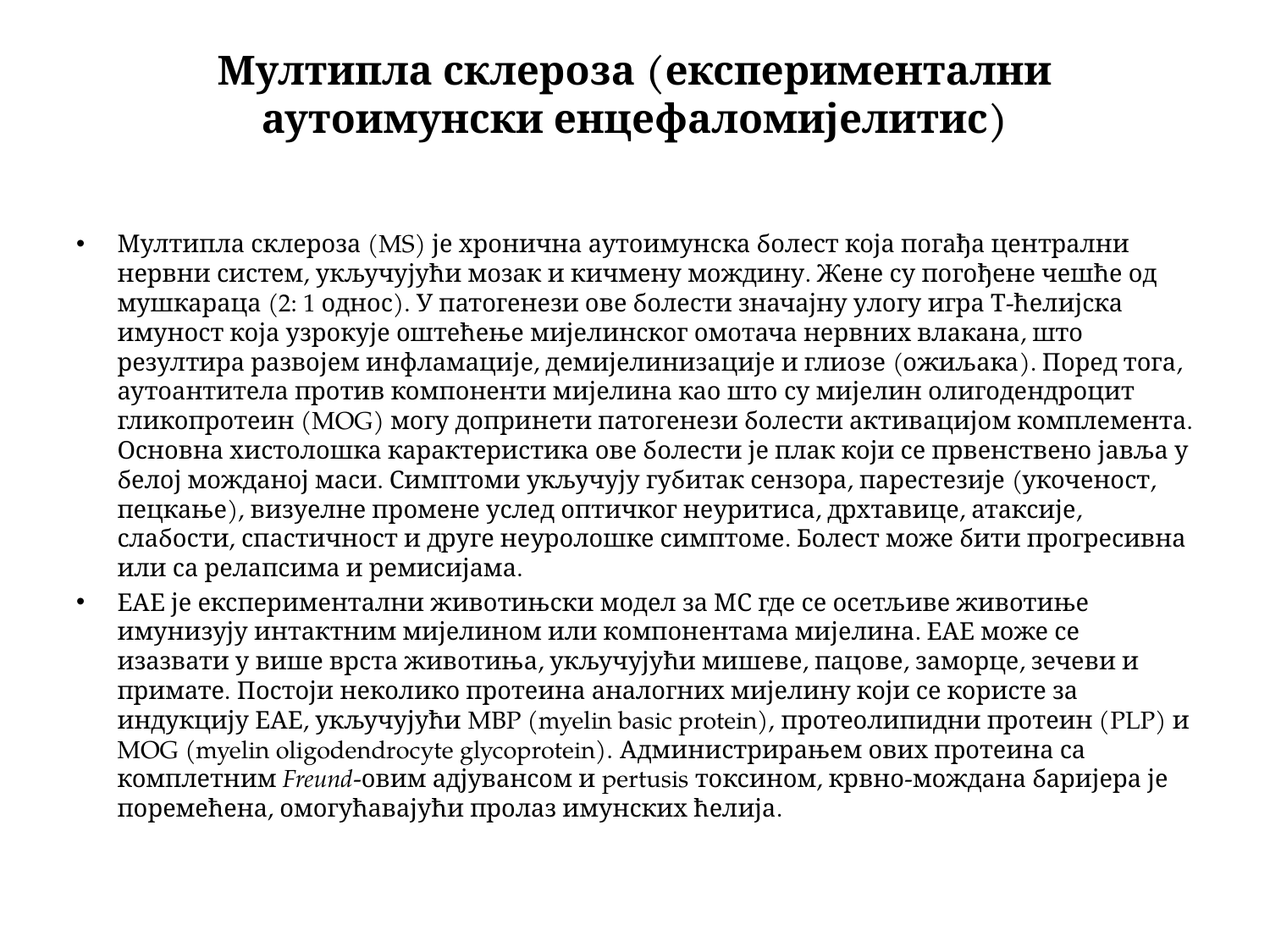

# Мултипла склероза (експериментални аутоимунски енцефаломијелитис)
Мултипла склероза (MS) је хронична аутоимунска болест која погађа централни нервни систем, укључујући мозак и кичмену мождину. Жене су погођене чешће од мушкараца (2: 1 однос). У патогенези ове болести значајну улогу игра Т-ћелијска имуност која узрокује оштећење мијелинског омотача нервних влакана, што резултира развојем инфламације, демијелинизације и глиозе (ожиљака). Поред тога, аутоантитела против компоненти мијелина као што су мијелин олигодендроцит гликопротеин (MOG) могу допринети патогенези болести активацијом комплемента. Основна хистолошка карактеристика ове болести је плак који се првенствено јавља у белој можданој маси. Симптоми укључују губитак сензора, парестезије (укоченост, пецкање), визуелне промене услед оптичког неуритиса, дрхтавице, атаксије, слабости, спастичност и друге неуролошке симптоме. Болест може бити прогресивна или са релапсима и ремисијама.
ЕАЕ је експериментални животињски модел за МС где се осетљиве животиње имунизују интактним мијелином или компонентама мијелина. ЕАЕ може се изазвати у више врста животиња, укључујући мишеве, пацове, заморце, зечеви и примате. Постоји неколико протеина аналогних мијелину који се користе за индукцију ЕАЕ, укључујући MBP (myelin basic protein), протеолипидни протеин (PLP) и MOG (myelin oligodendrocyte glycoprotein). Администрирањем ових протеина са комплетним Freund-овим адјувансом и pertusis токсином, крвно-мождана баријера је поремећена, омогућавајући пролаз имунских ћелија.